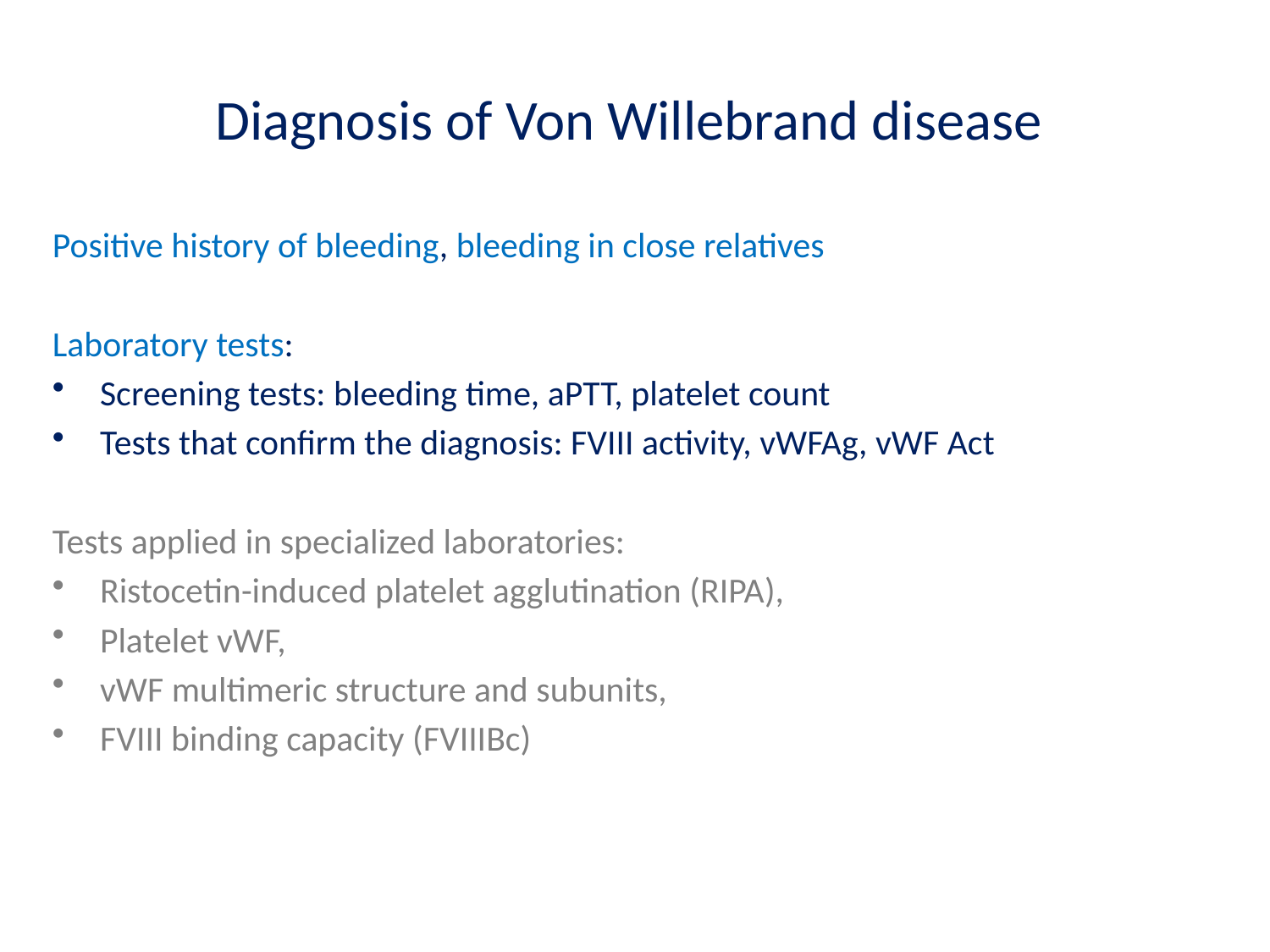

Diagnosis of Von Willebrand disease
Positive history of bleeding, bleeding in close relatives

Laboratory tests:
Screening tests: bleeding time, aPTT, platelet count
Tests that confirm the diagnosis: FVIII activity, vWFAg, vWF Act

Tests applied in specialized laboratories:
Ristocetin-induced platelet agglutination (RIPA),
Platelet vWF,
vWF multimeric structure and subunits,
FVIII binding capacity (FVIIIBc)